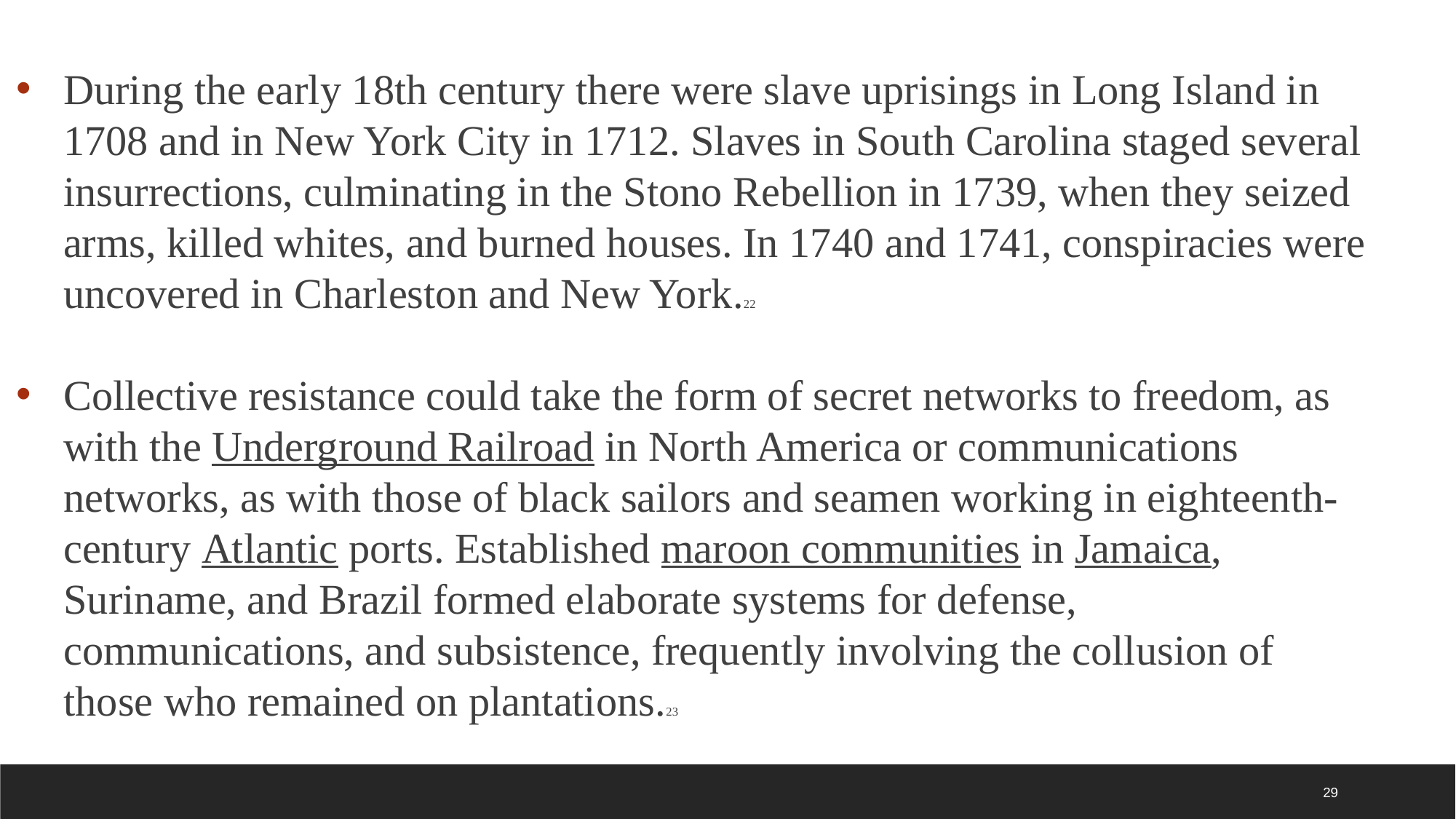

During the early 18th century there were slave uprisings in Long Island in 1708 and in New York City in 1712. Slaves in South Carolina staged several insurrections, culminating in the Stono Rebellion in 1739, when they seized arms, killed whites, and burned houses. In 1740 and 1741, conspiracies were uncovered in Charleston and New York.22

Collective resistance could take the form of secret networks to freedom, as with the Underground Railroad in North America or communications networks, as with those of black sailors and seamen working in eighteenth-century Atlantic ports. Established maroon communities in Jamaica, Suriname, and Brazil formed elaborate systems for defense, communications, and subsistence, frequently involving the collusion of those who remained on plantations.23
29